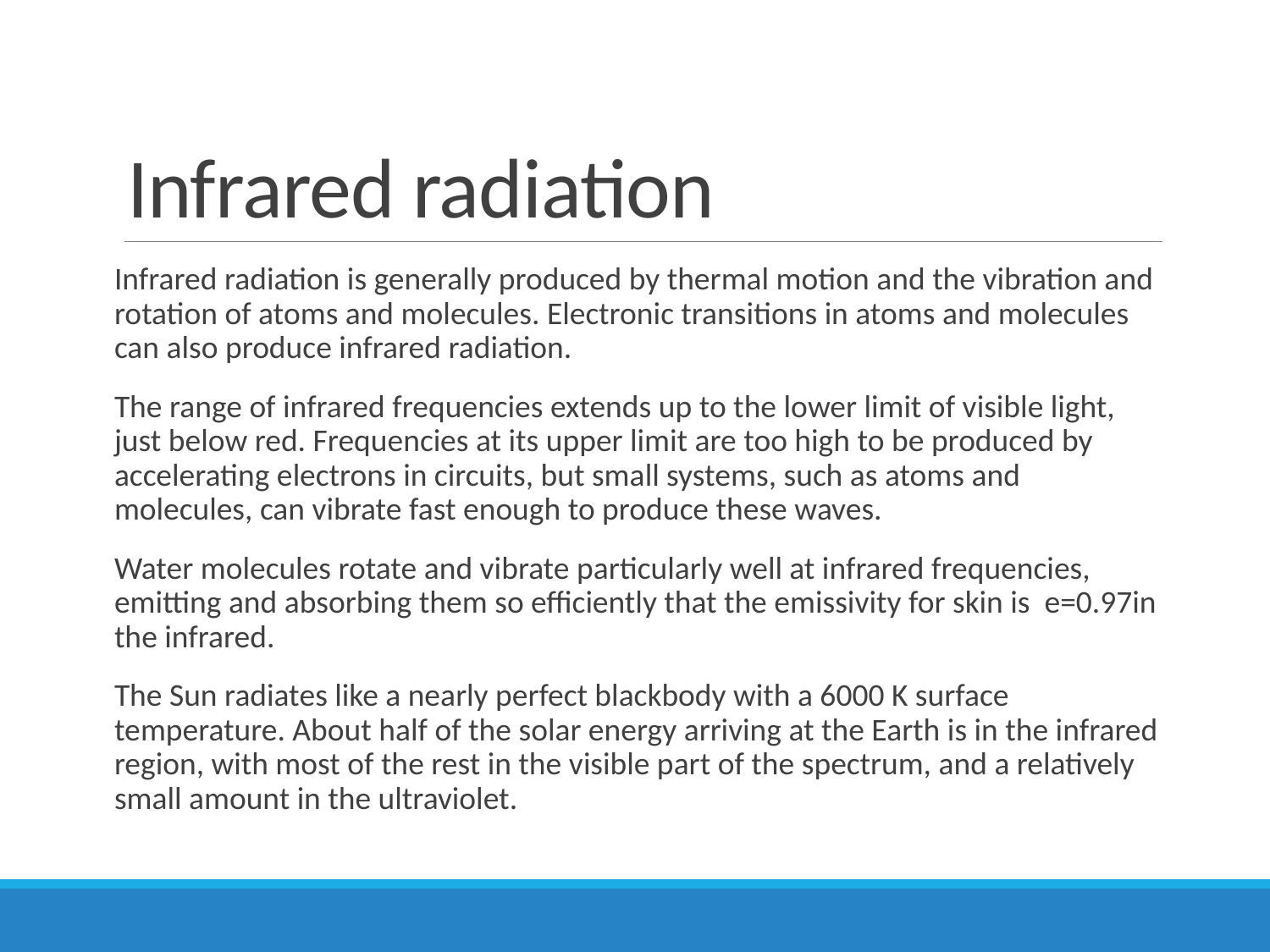

# Infrared radiation
Infrared radiation is generally produced by thermal motion and the vibration and rotation of atoms and molecules. Electronic transitions in atoms and molecules can also produce infrared radiation.
The range of infrared frequencies extends up to the lower limit of visible light, just below red. Frequencies at its upper limit are too high to be produced by accelerating electrons in circuits, but small systems, such as atoms and molecules, can vibrate fast enough to produce these waves.
Water molecules rotate and vibrate particularly well at infrared frequencies, emitting and absorbing them so efficiently that the emissivity for skin is  e=0.97in the infrared.
The Sun radiates like a nearly perfect blackbody with a 6000 K surface temperature. About half of the solar energy arriving at the Earth is in the infrared region, with most of the rest in the visible part of the spectrum, and a relatively small amount in the ultraviolet.